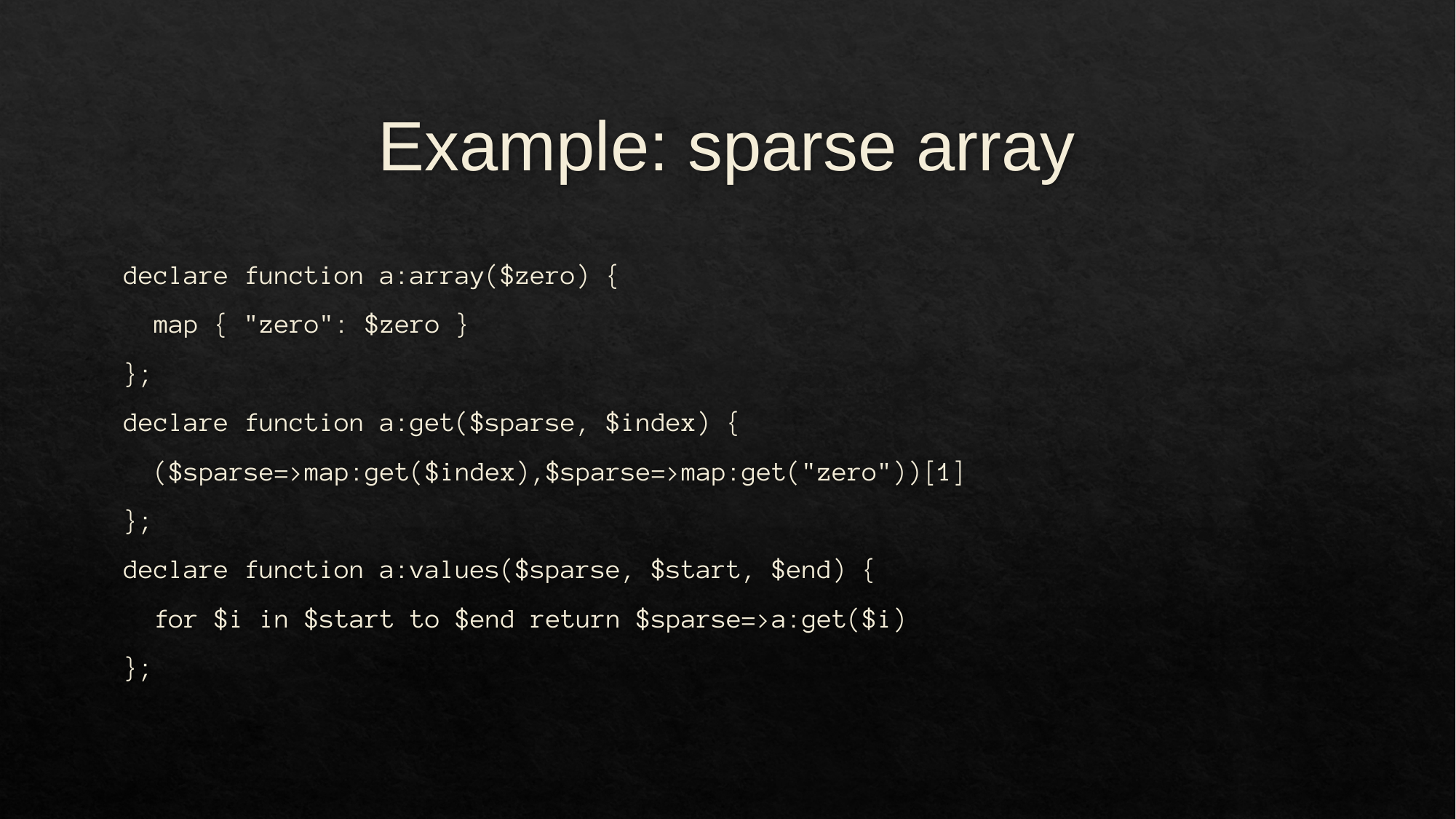

# Example: sparse array
declare function a:array($zero) {
  map { "zero": $zero }
};
declare function a:get($sparse, $index) {
  ($sparse=>map:get($index),$sparse=>map:get("zero"))[1]
};
declare function a:values($sparse, $start, $end) {
  for $i in $start to $end return $sparse=>a:get($i)
};